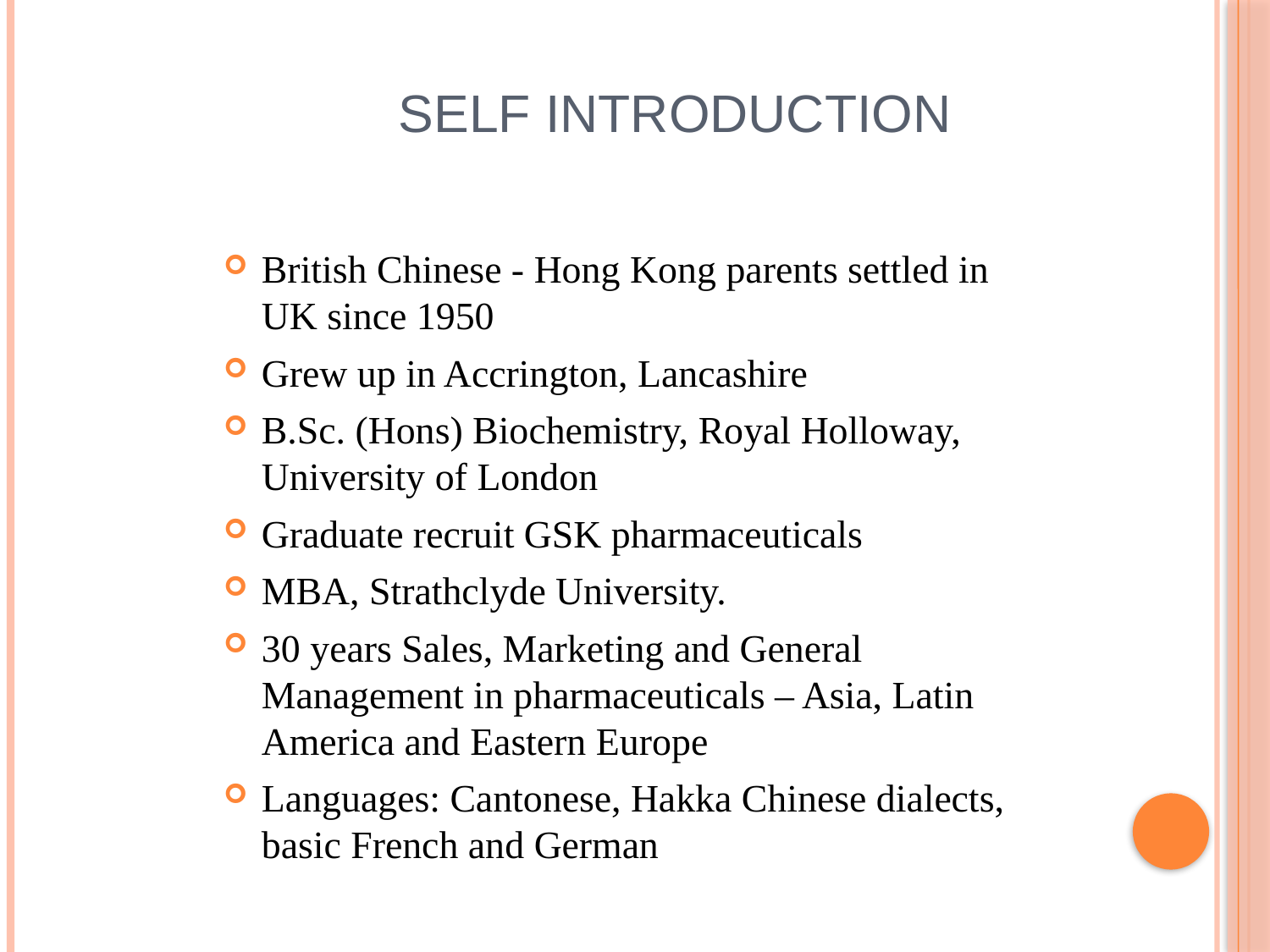

# Self Introduction
British Chinese - Hong Kong parents settled in UK since 1950
Grew up in Accrington, Lancashire
B.Sc. (Hons) Biochemistry, Royal Holloway, University of London
Graduate recruit GSK pharmaceuticals
MBA, Strathclyde University.
30 years Sales, Marketing and General Management in pharmaceuticals – Asia, Latin America and Eastern Europe
Languages: Cantonese, Hakka Chinese dialects, basic French and German